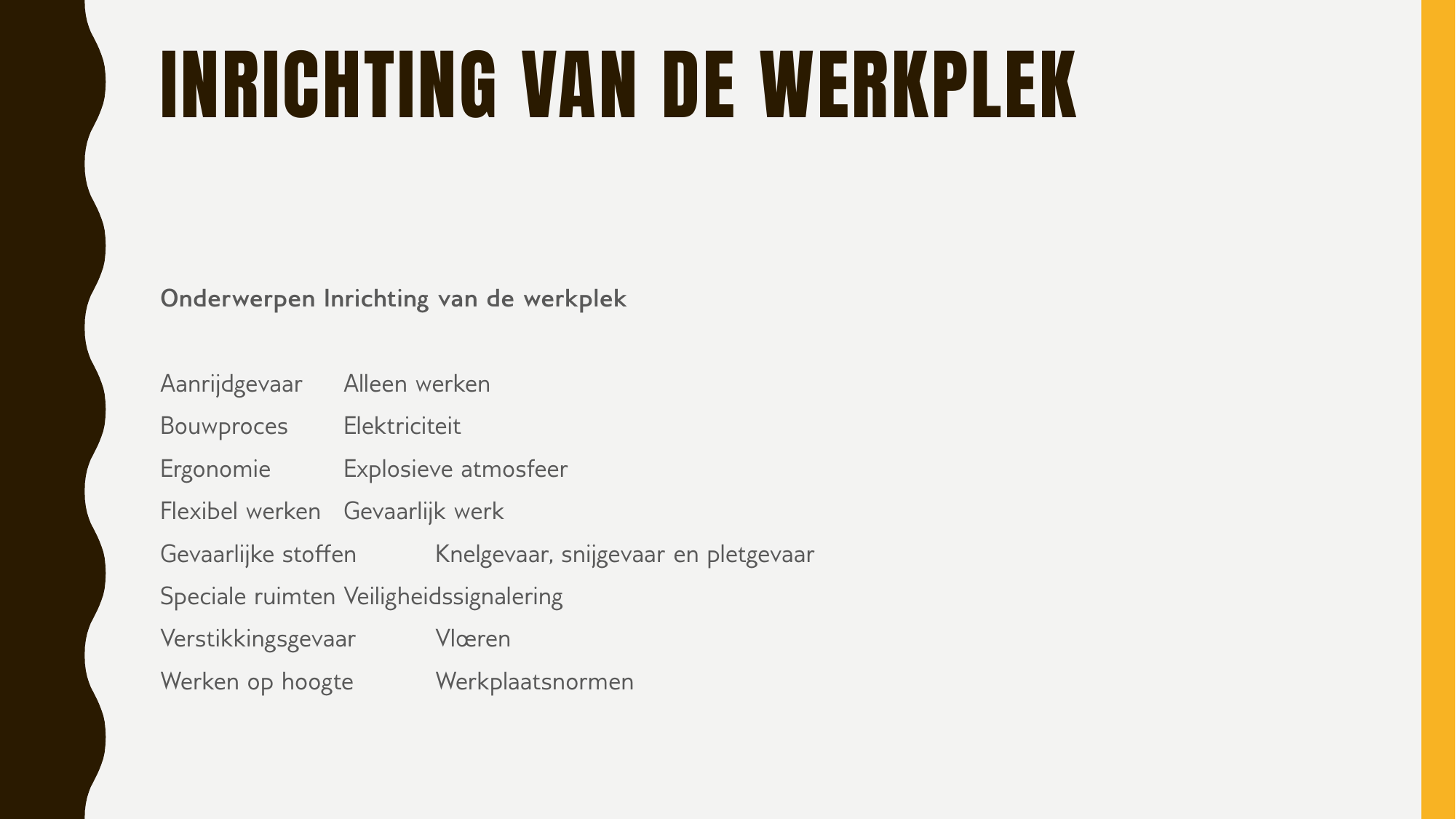

# Inrichting van de werkplek
Onderwerpen Inrichting van de werkplek

Aanrijdgevaar		Alleen werken
Bouwproces		Elektriciteit
Ergonomie		Explosieve atmosfeer
Flexibel werken		Gevaarlijk werk
Gevaarlijke stoffen		Knelgevaar, snijgevaar en pletgevaar
Speciale ruimten		Veiligheidssignalering
Verstikkingsgevaar		Vloeren
Werken op hoogte	Werkplaatsnormen